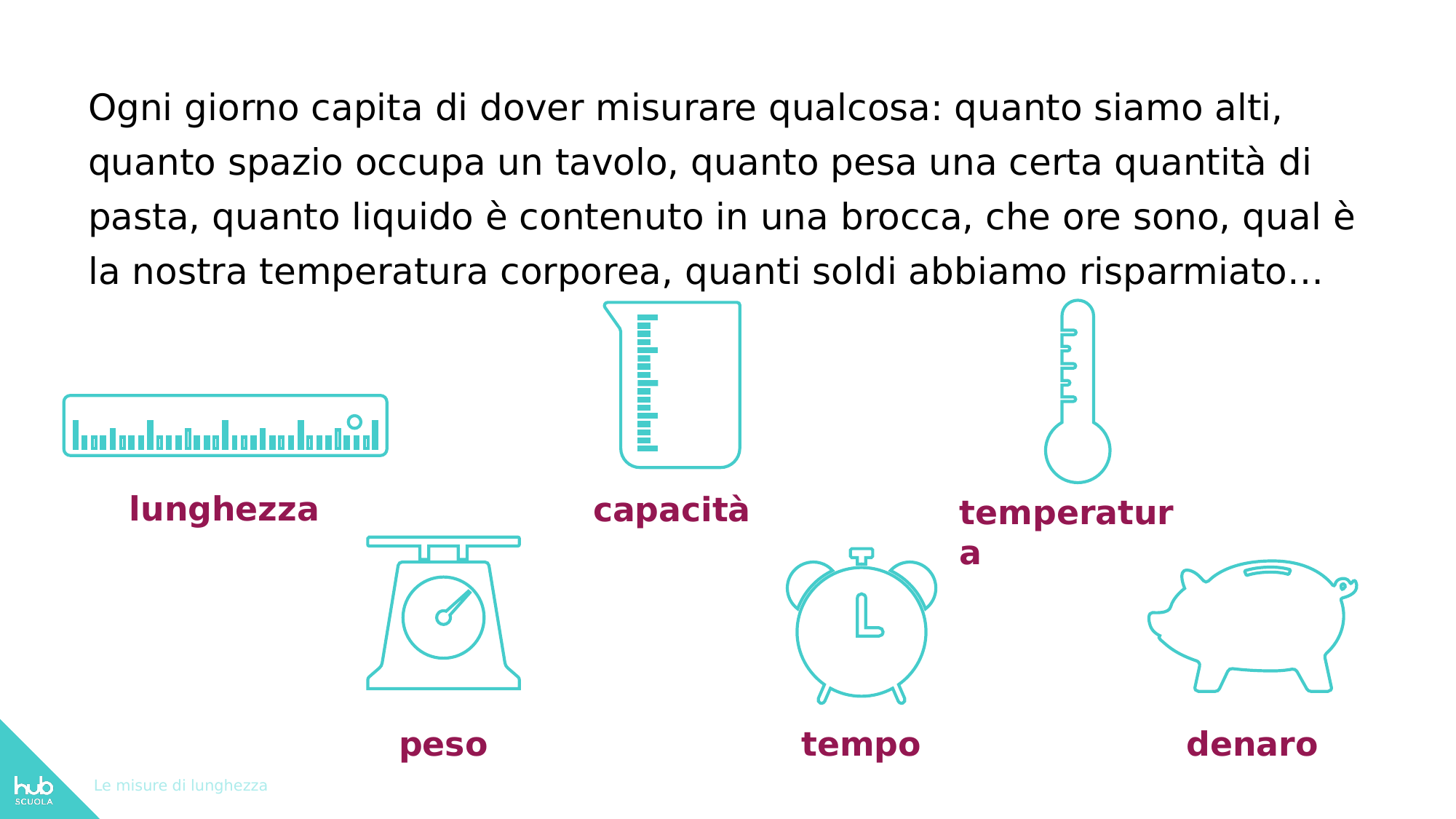

Ogni giorno capita di dover misurare qualcosa: quanto siamo alti, quanto spazio occupa un tavolo, quanto pesa una certa quantità di pasta, quanto liquido è contenuto in una brocca, che ore sono, qual è la nostra temperatura corporea, quanti soldi abbiamo risparmiato…

lunghezza
capacità
temperatura

tempo
peso
denaro